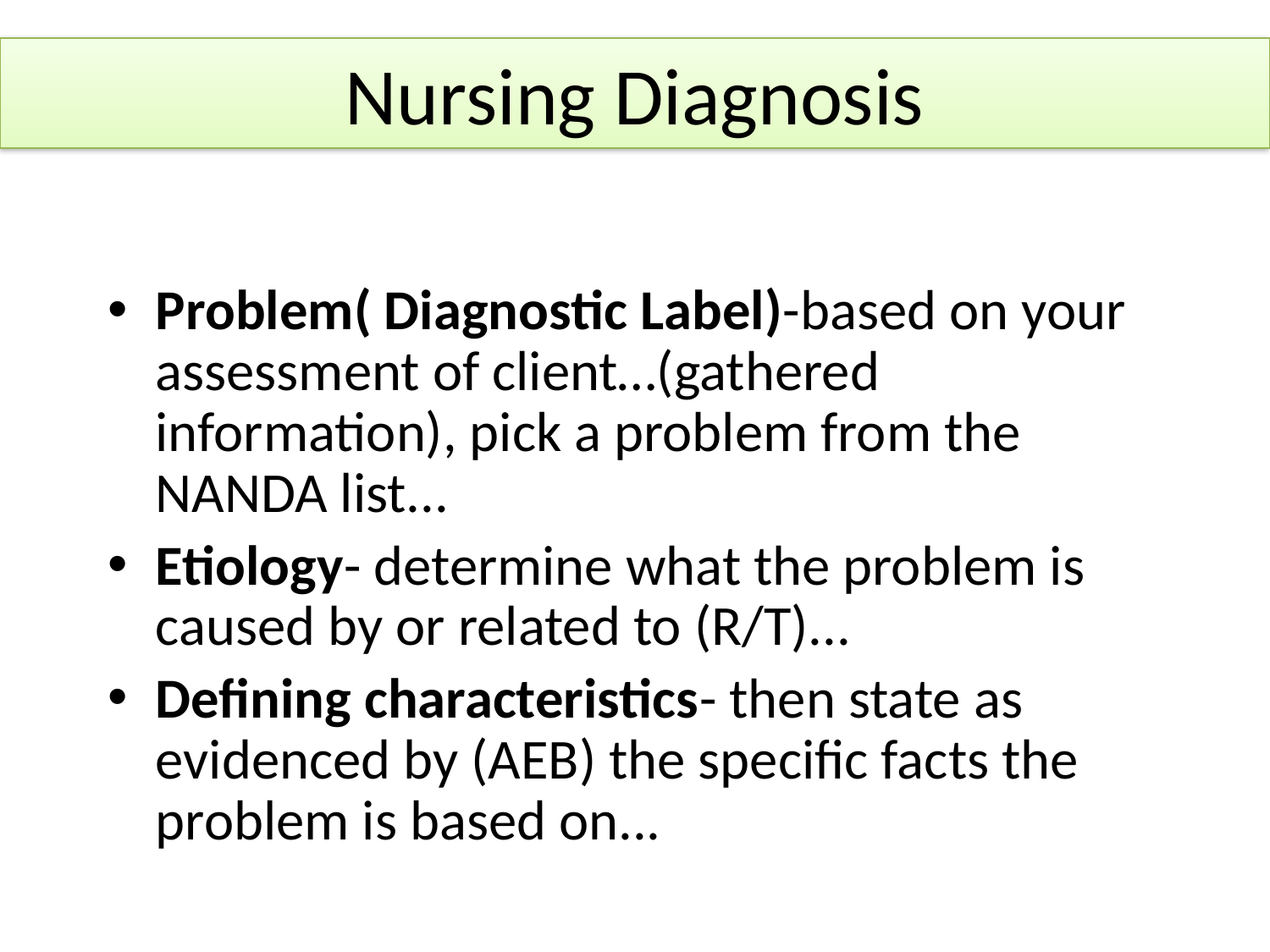

# Nursing Diagnosis
Problem( Diagnostic Label)-based on your assessment of client…(gathered information), pick a problem from the NANDA list...
Etiology- determine what the problem is caused by or related to (R/T)...
Defining characteristics- then state as evidenced by (AEB) the specific facts the problem is based on...